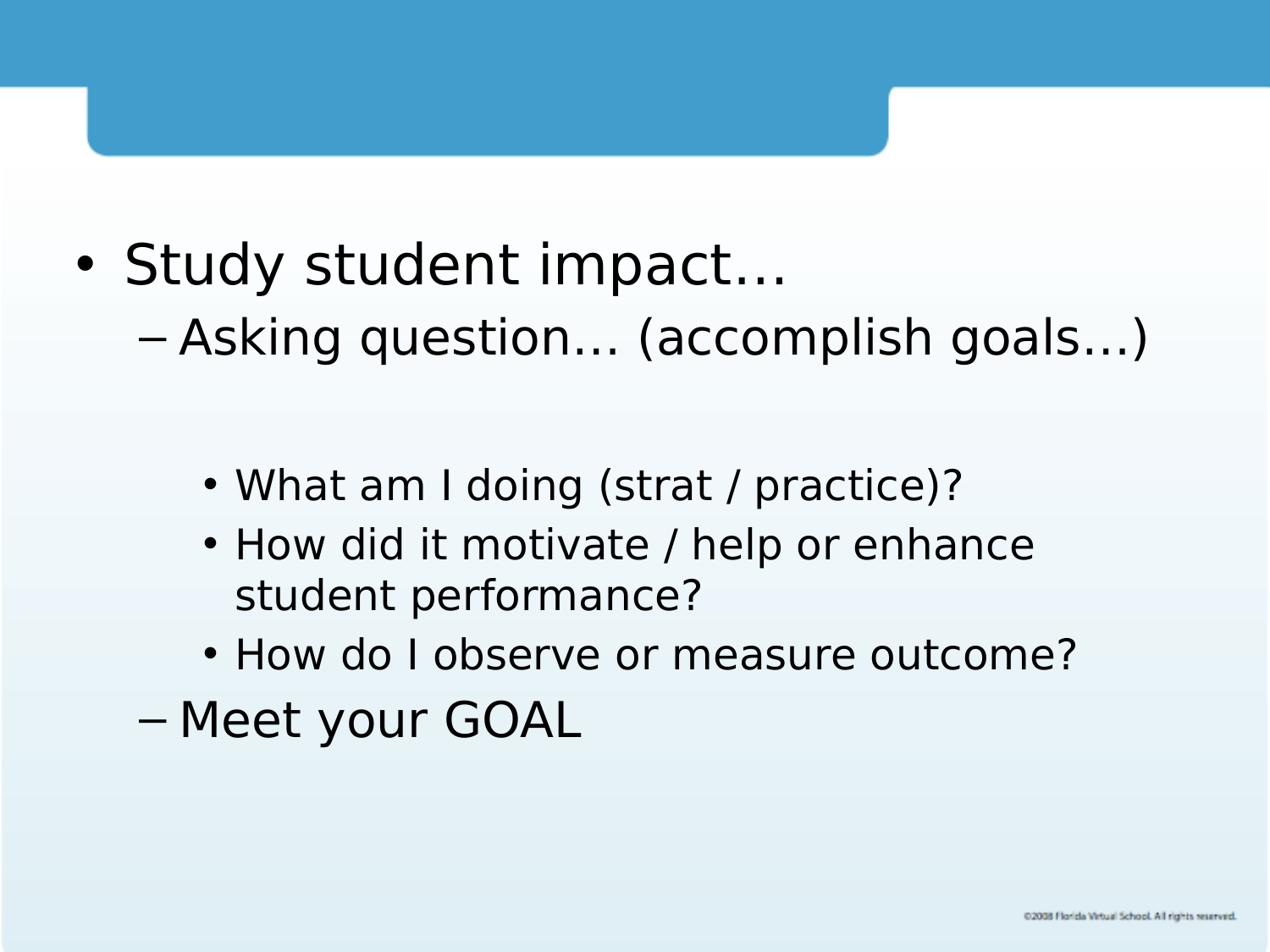

#
Study student impact…
Asking question… (accomplish goals…)

What am I doing (strat / practice)?
How did it motivate / help or enhance student performance?
How do I observe or measure outcome?
Meet your GOAL